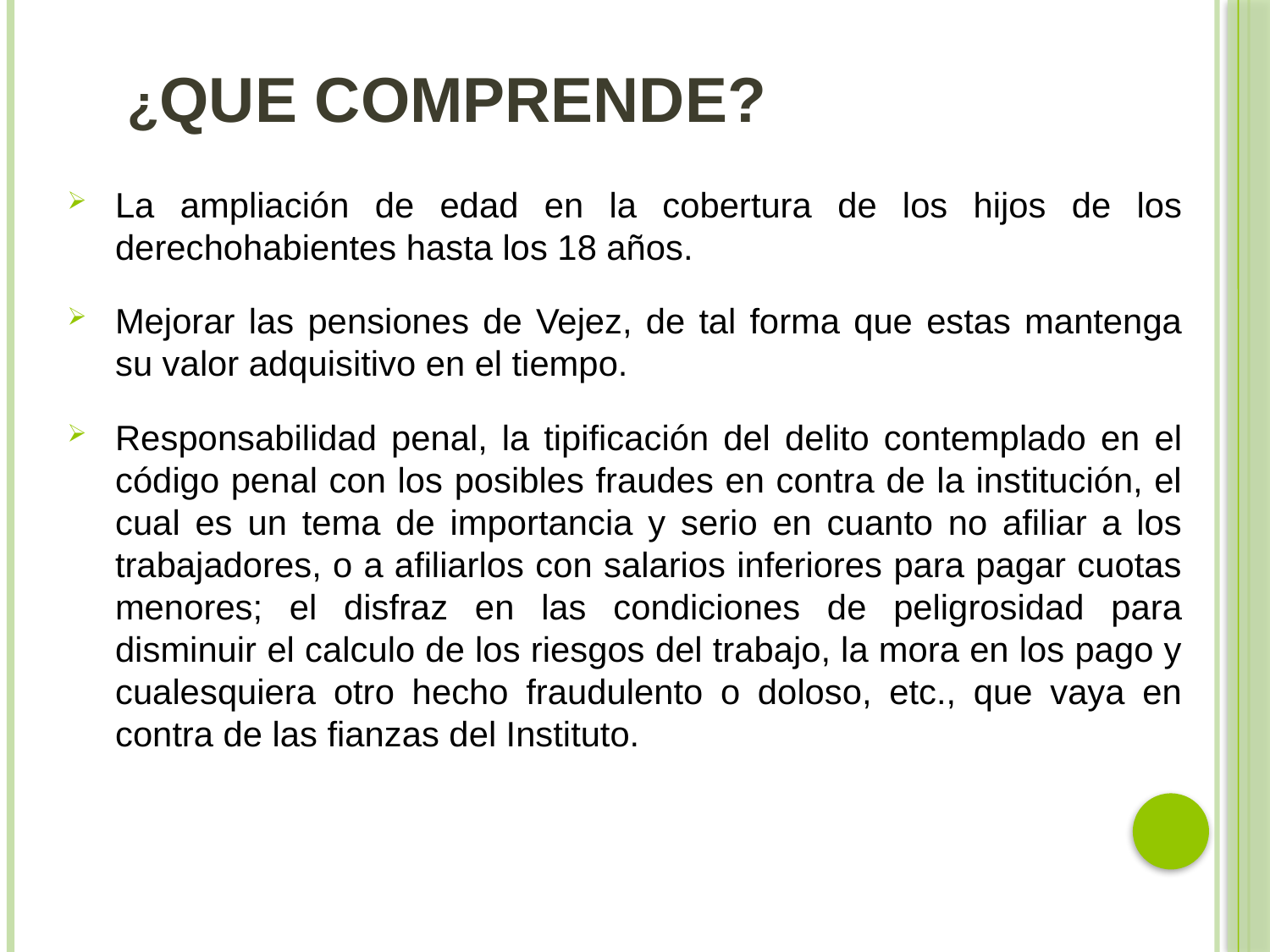

# ¿Que Comprende?
La ampliación de edad en la cobertura de los hijos de los derechohabientes hasta los 18 años.
Mejorar las pensiones de Vejez, de tal forma que estas mantenga su valor adquisitivo en el tiempo.
Responsabilidad penal, la tipificación del delito contemplado en el código penal con los posibles fraudes en contra de la institución, el cual es un tema de importancia y serio en cuanto no afiliar a los trabajadores, o a afiliarlos con salarios inferiores para pagar cuotas menores; el disfraz en las condiciones de peligrosidad para disminuir el calculo de los riesgos del trabajo, la mora en los pago y cualesquiera otro hecho fraudulento o doloso, etc., que vaya en contra de las fianzas del Instituto.